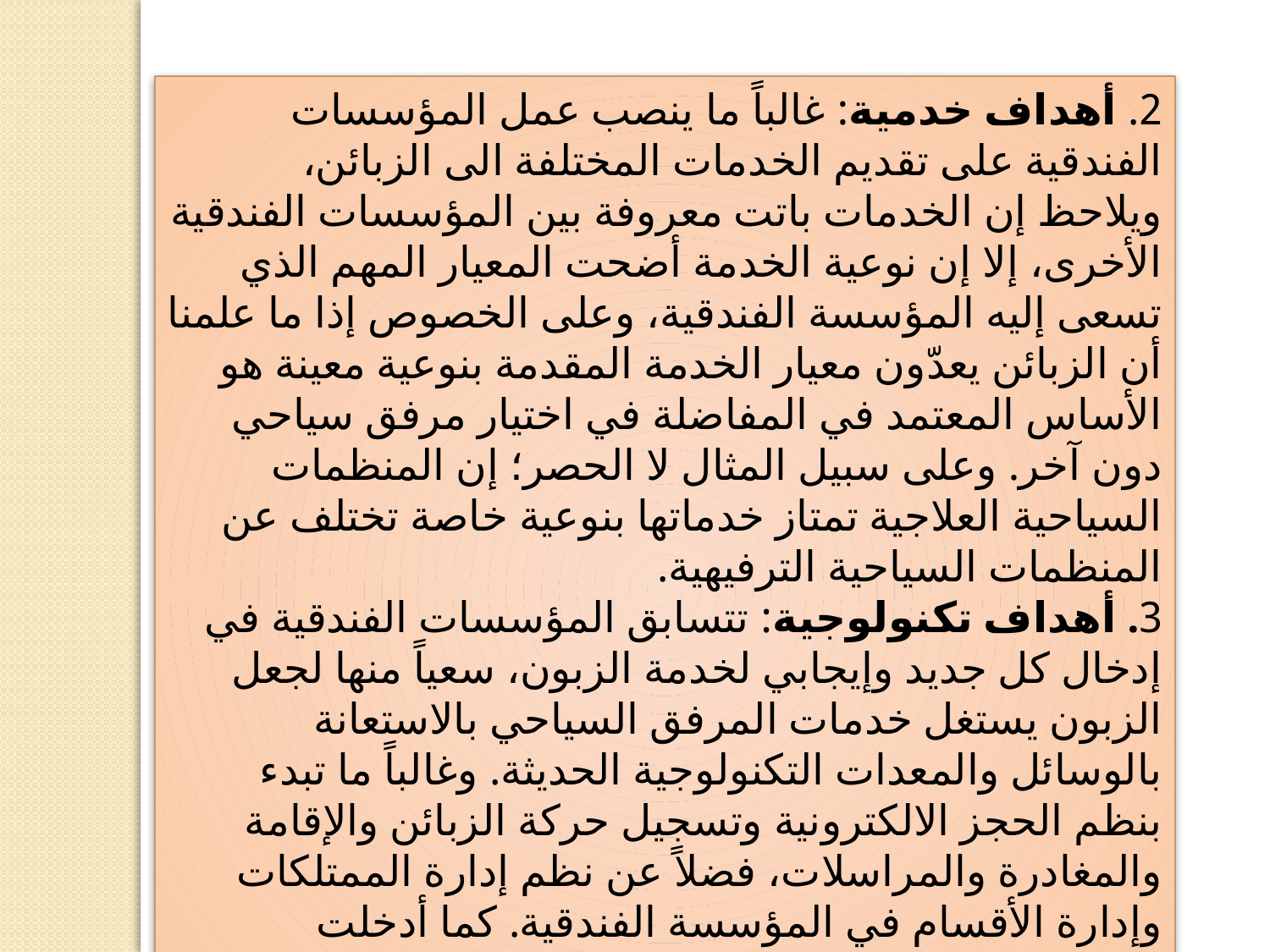

2. أهداف خدمية: غالباً ما ينصب عمل المؤسسات الفندقية على تقديم الخدمات المختلفة الى الزبائن، ويلاحظ إن الخدمات باتت معروفة بين المؤسسات الفندقية الأخرى، إلا إن نوعية الخدمة أضحت المعيار المهم الذي تسعى إليه المؤسسة الفندقية، وعلى الخصوص إذا ما علمنا أن الزبائن يعدّون معيار الخدمة المقدمة بنوعية معينة هو الأساس المعتمد في المفاضلة في اختيار مرفق سياحي دون آخر. وعلى سبيل المثال لا الحصر؛ إن المنظمات السياحية العلاجية تمتاز خدماتها بنوعية خاصة تختلف عن المنظمات السياحية الترفيهية.
3. أهداف تكنولوجية: تتسابق المؤسسات الفندقية في إدخال كل جديد وإيجابي لخدمة الزبون، سعياً منها لجعل الزبون يستغل خدمات المرفق السياحي بالاستعانة بالوسائل والمعدات التكنولوجية الحديثة. وغالباً ما تبدء بنظم الحجز الالكترونية وتسجيل حركة الزبائن والإقامة والمغادرة والمراسلات، فضلاً عن نظم إدارة الممتلكات وإدارة الأقسام في المؤسسة الفندقية. كما أدخلت التكنولوجيا في شبكات الفيديو المخصص داخل الفندق لعرض الأفلام والاحداث المسلية على مدار الساعة، وغيرها من الوسائل المتاحة.